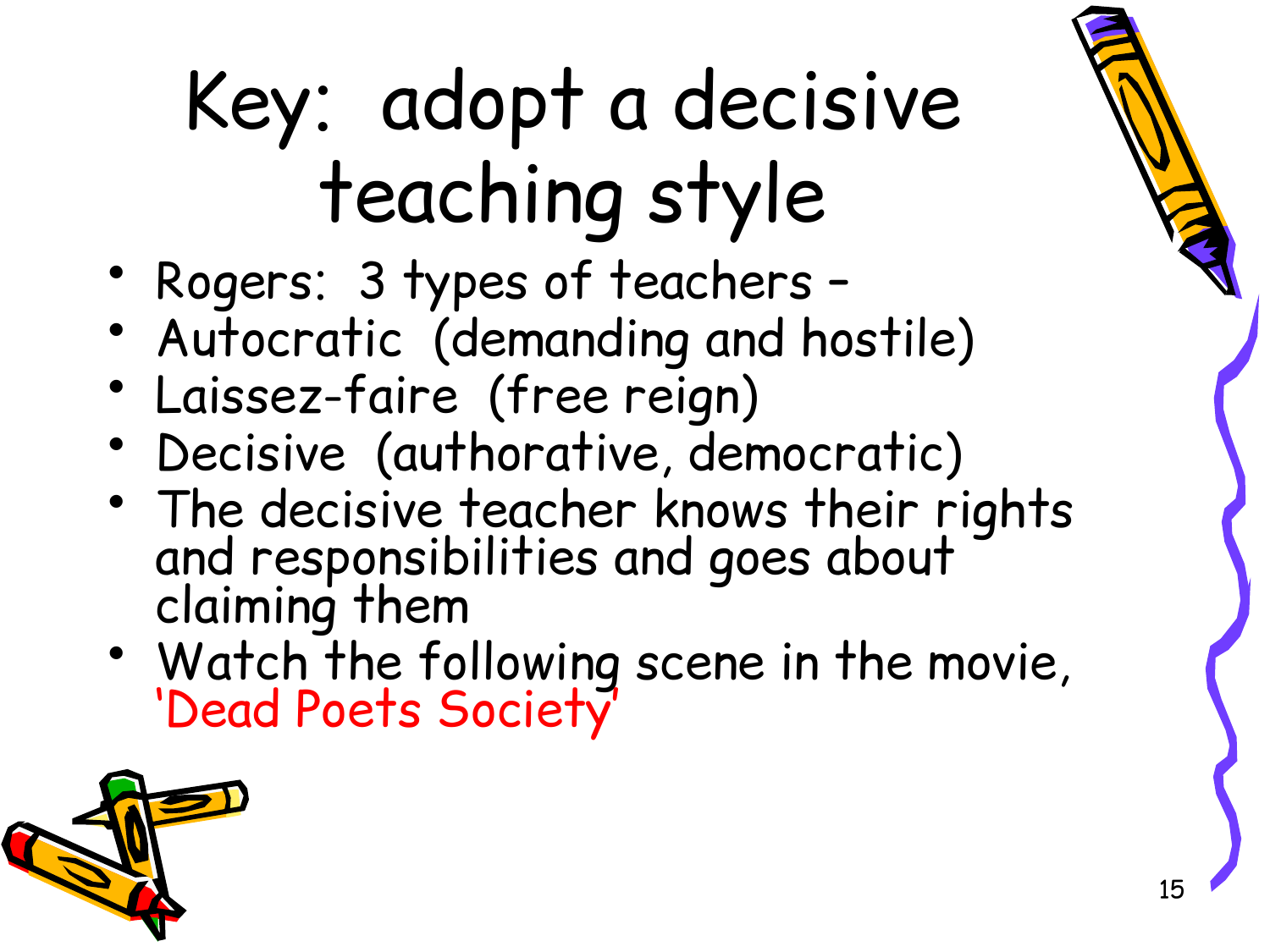

# Key:  adopt a decisive teaching style
Rogers:  3 types of teachers –
Autocratic  (demanding and hostile)
Laissez-faire  (free reign)
Decisive  (authorative, democratic)
The decisive teacher knows their rights and responsibilities and goes about claiming them
Watch the following scene in the movie, ‘Dead Poets Society’
15